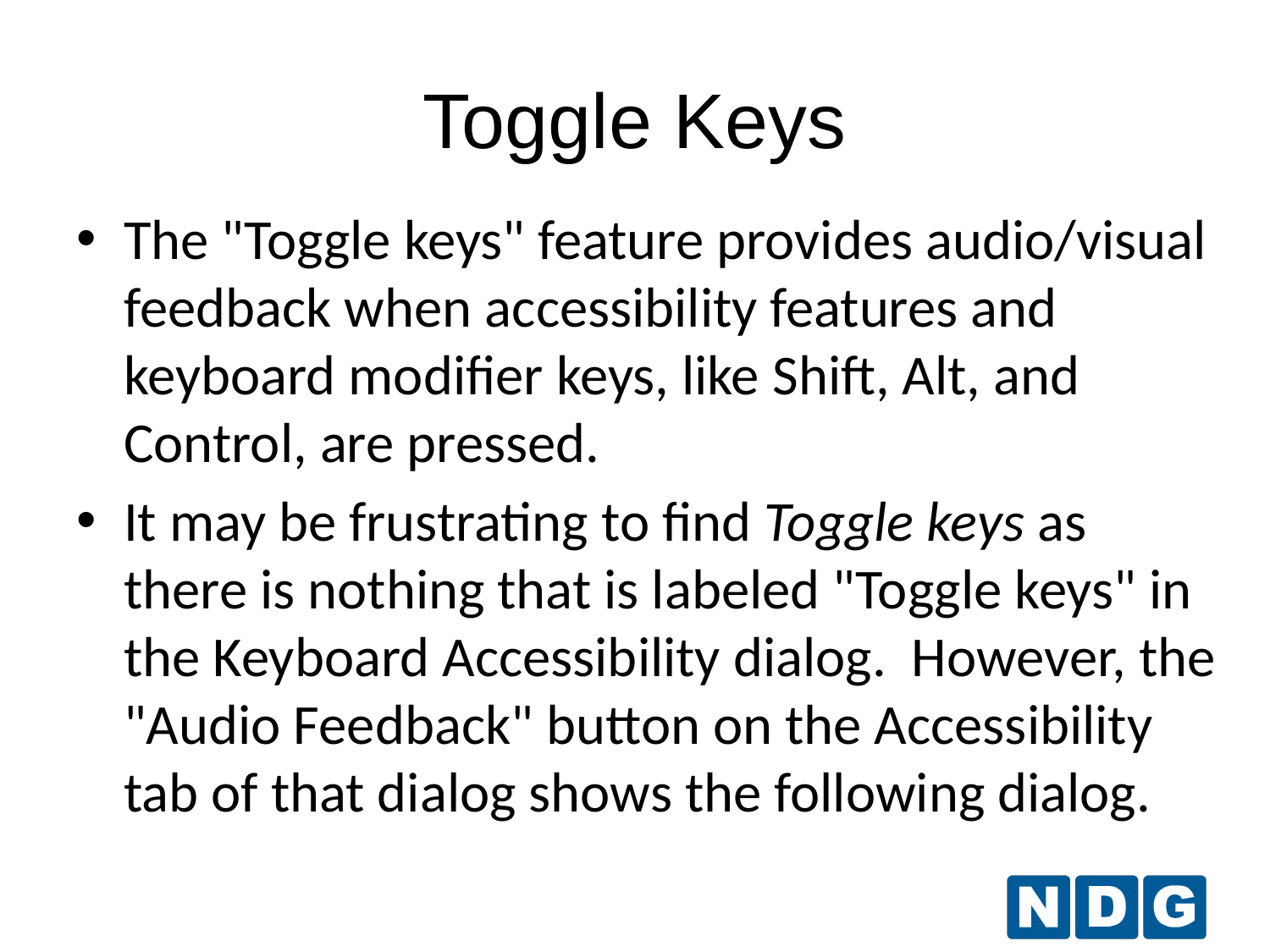

# Toggle Keys
The "Toggle keys" feature provides audio/visual feedback when accessibility features and keyboard modifier keys, like Shift, Alt, and Control, are pressed.
It may be frustrating to find Toggle keys as there is nothing that is labeled "Toggle keys" in the Keyboard Accessibility dialog.  However, the "Audio Feedback" button on the Accessibility tab of that dialog shows the following dialog.